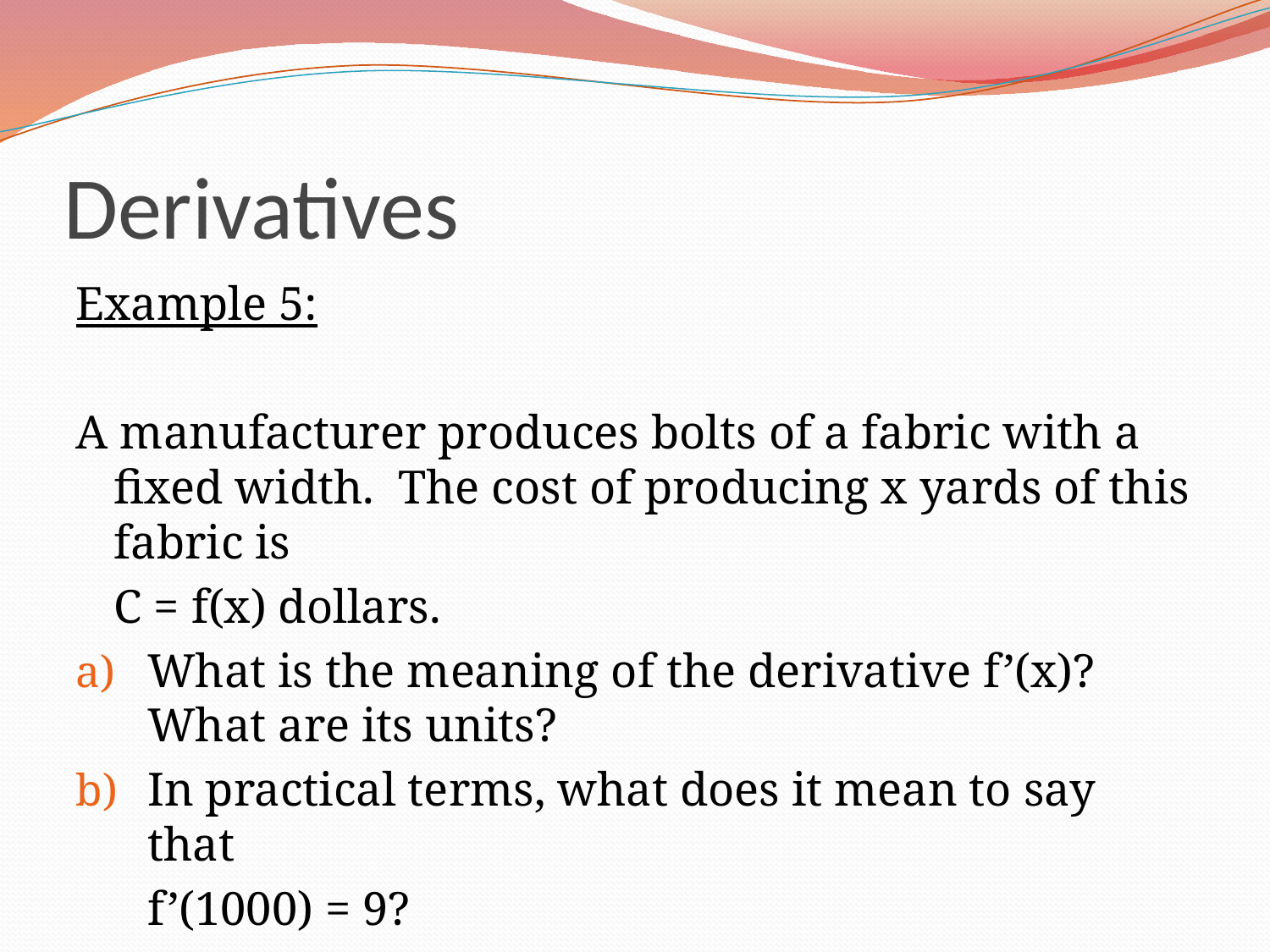

# Derivatives
Example 5:

A manufacturer produces bolts of a fabric with a fixed width.  The cost of producing x yards of this fabric is
	C = f(x) dollars.
What is the meaning of the derivative f’(x)?  What are its units?
In practical terms, what does it mean to say that
	f’(1000) = 9?